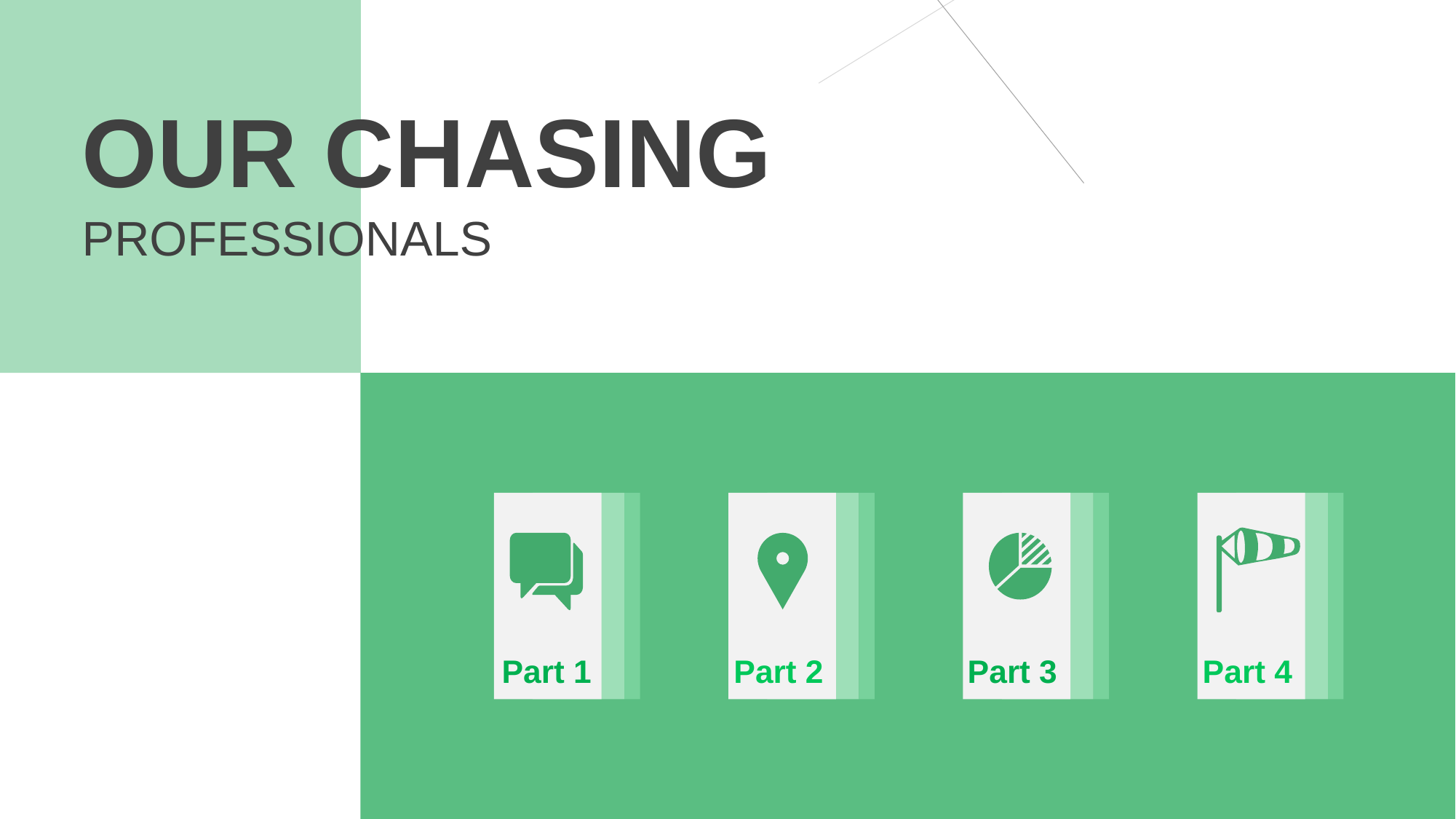

OUR CHASING
PROFESSIONALS

Part 1
Part 2
Part 3
Part 4